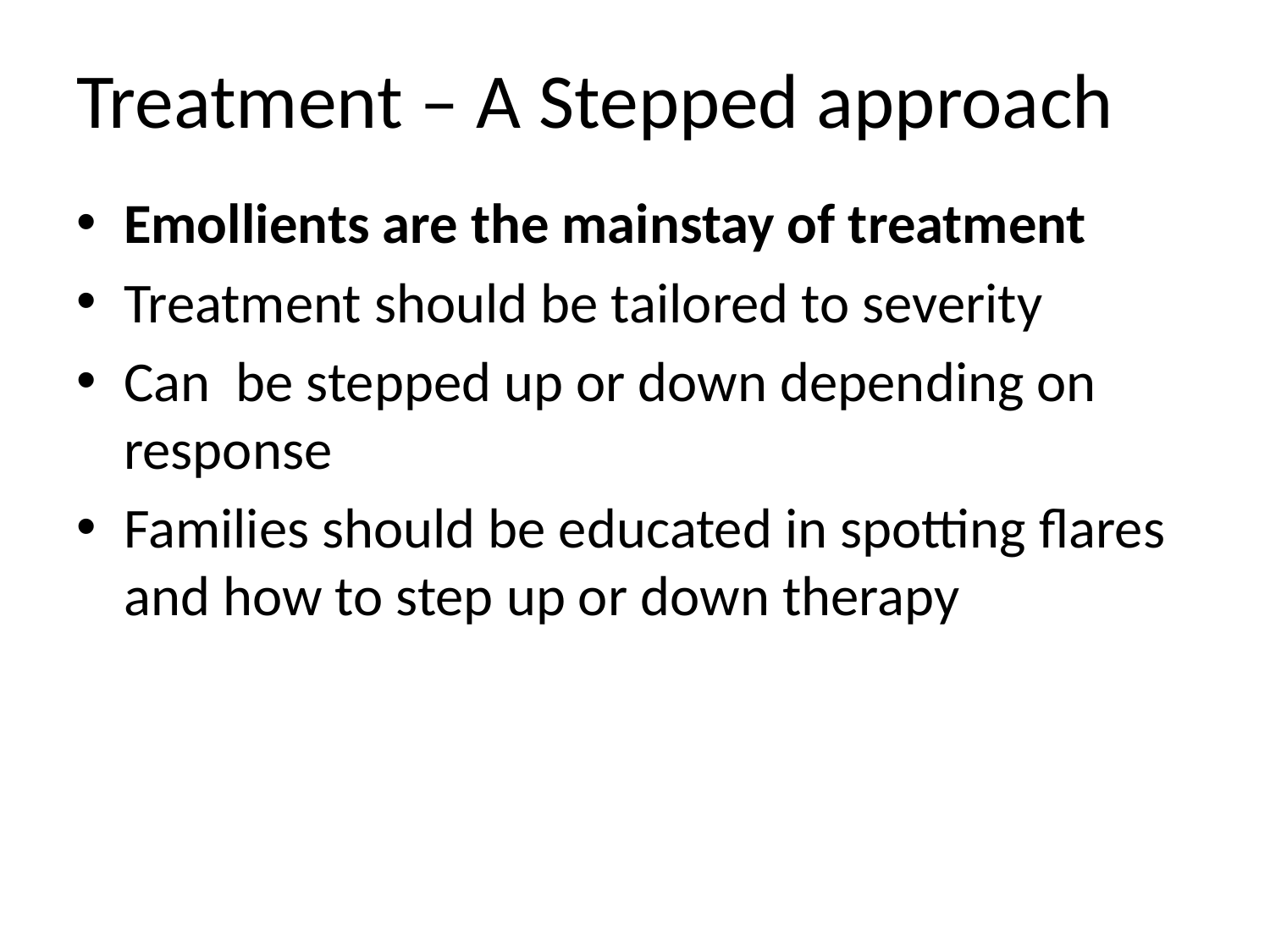

# Treatment – A Stepped approach
Emollients are the mainstay of treatment
Treatment should be tailored to severity
Can  be stepped up or down depending on response
Families should be educated in spotting flares and how to step up or down therapy